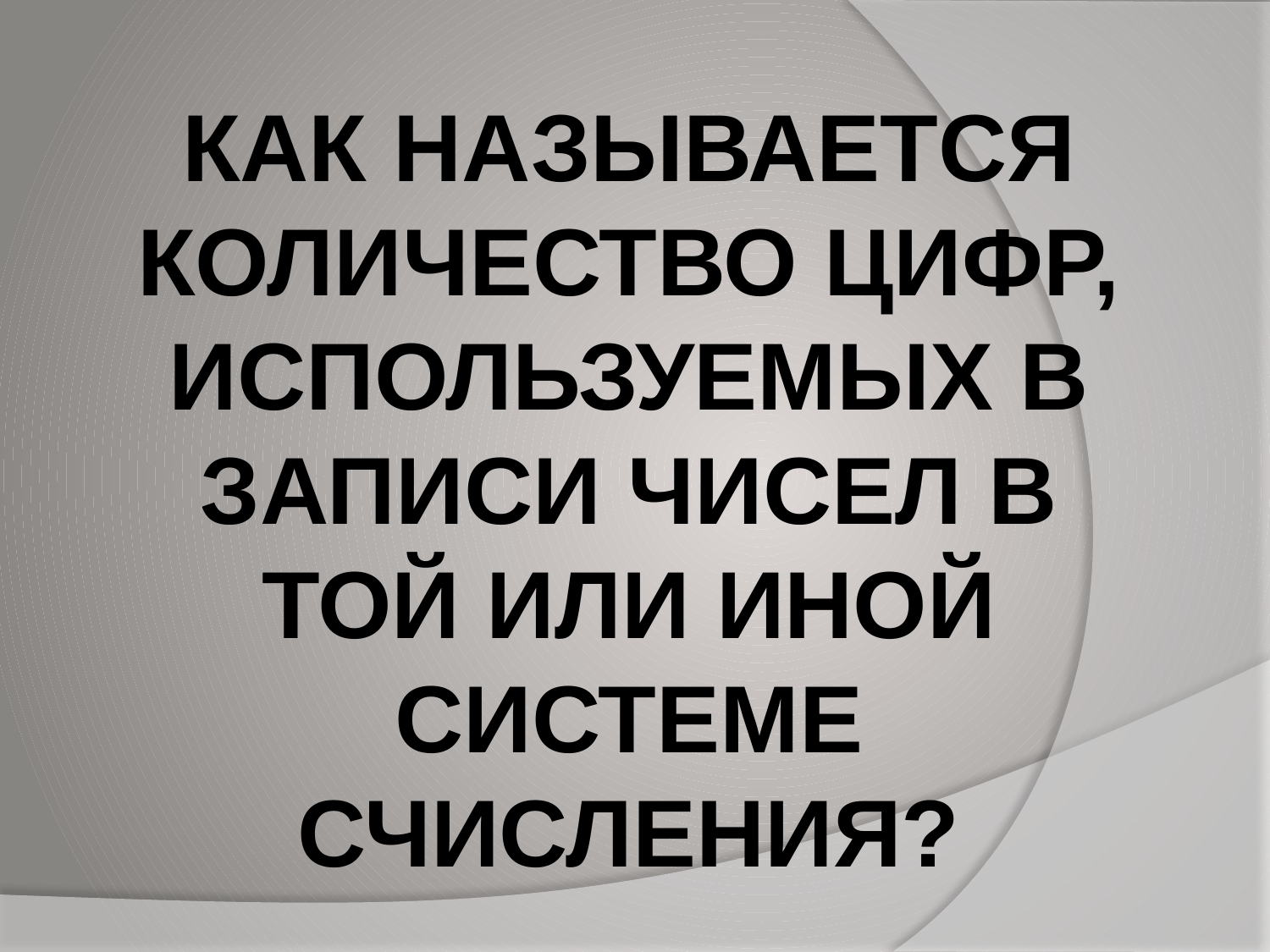

# КАК НАЗЫВАЕТСЯ КОЛИЧЕСТВО ЦИФР, ИСПОЛЬЗУЕМЫХ В ЗАПИСИ ЧИСЕЛ В ТОЙ ИЛИ ИНОЙ СИСТЕМЕ СЧИСЛЕНИЯ?